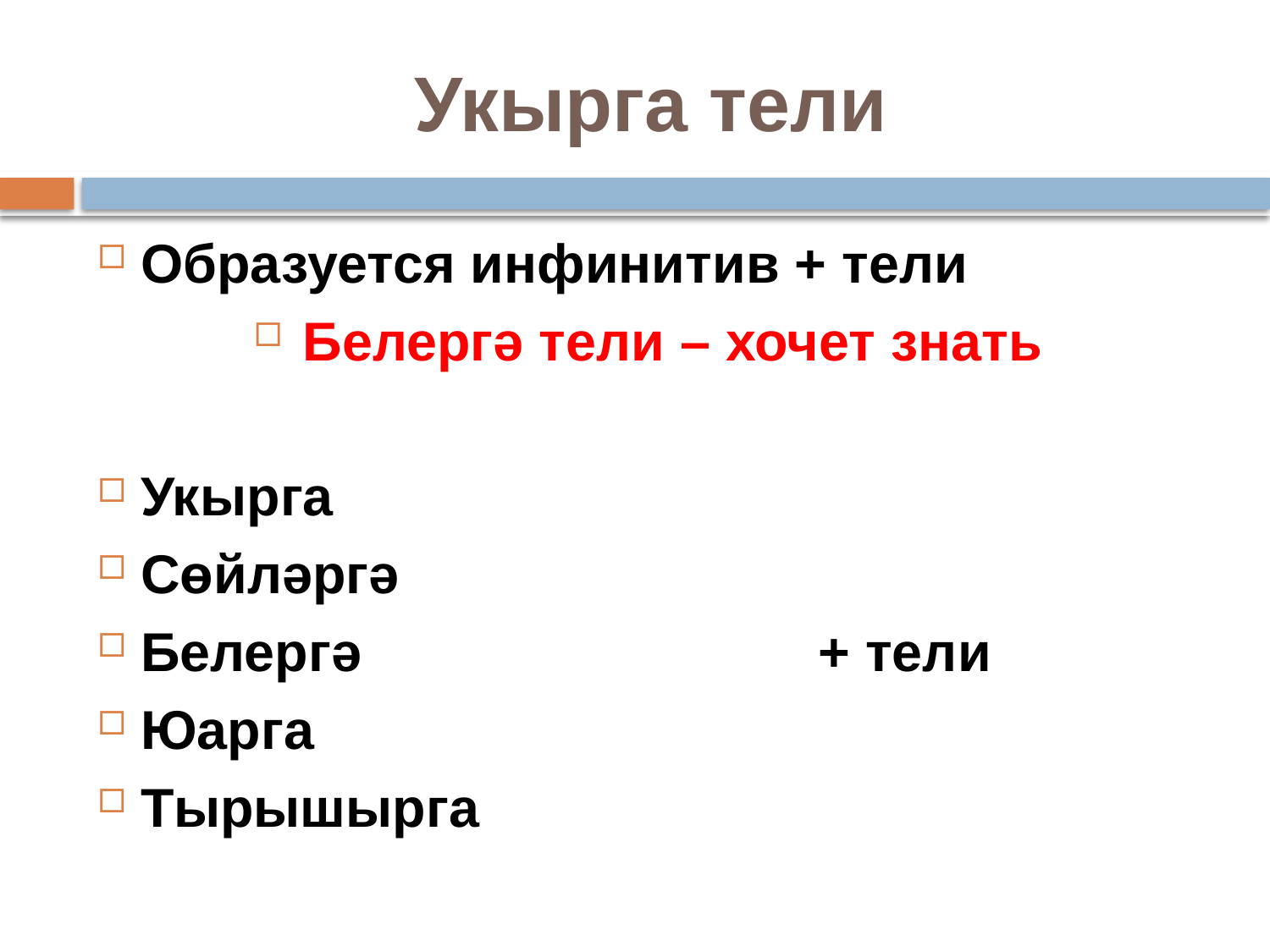

# Укырга тели
Образуется инфинитив + тели
Белергә тели – хочет знать

Укырга
Сөйләргә
Белергә                              + тели
Юарга
Тырышырга